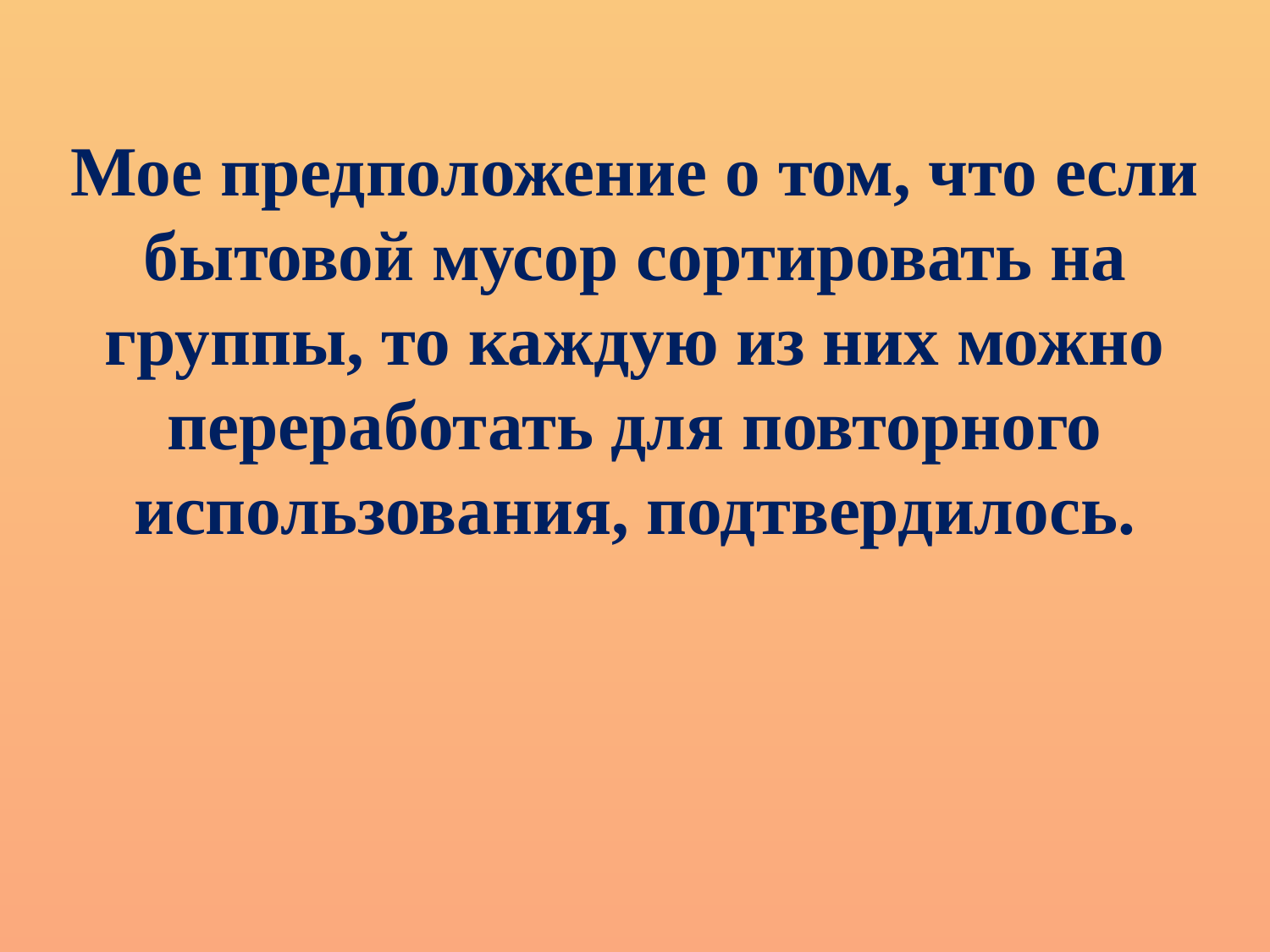

Мое предположение о том, что если бытовой мусор сортировать на группы, то каждую из них можно переработать для повторного использования, подтвердилось.